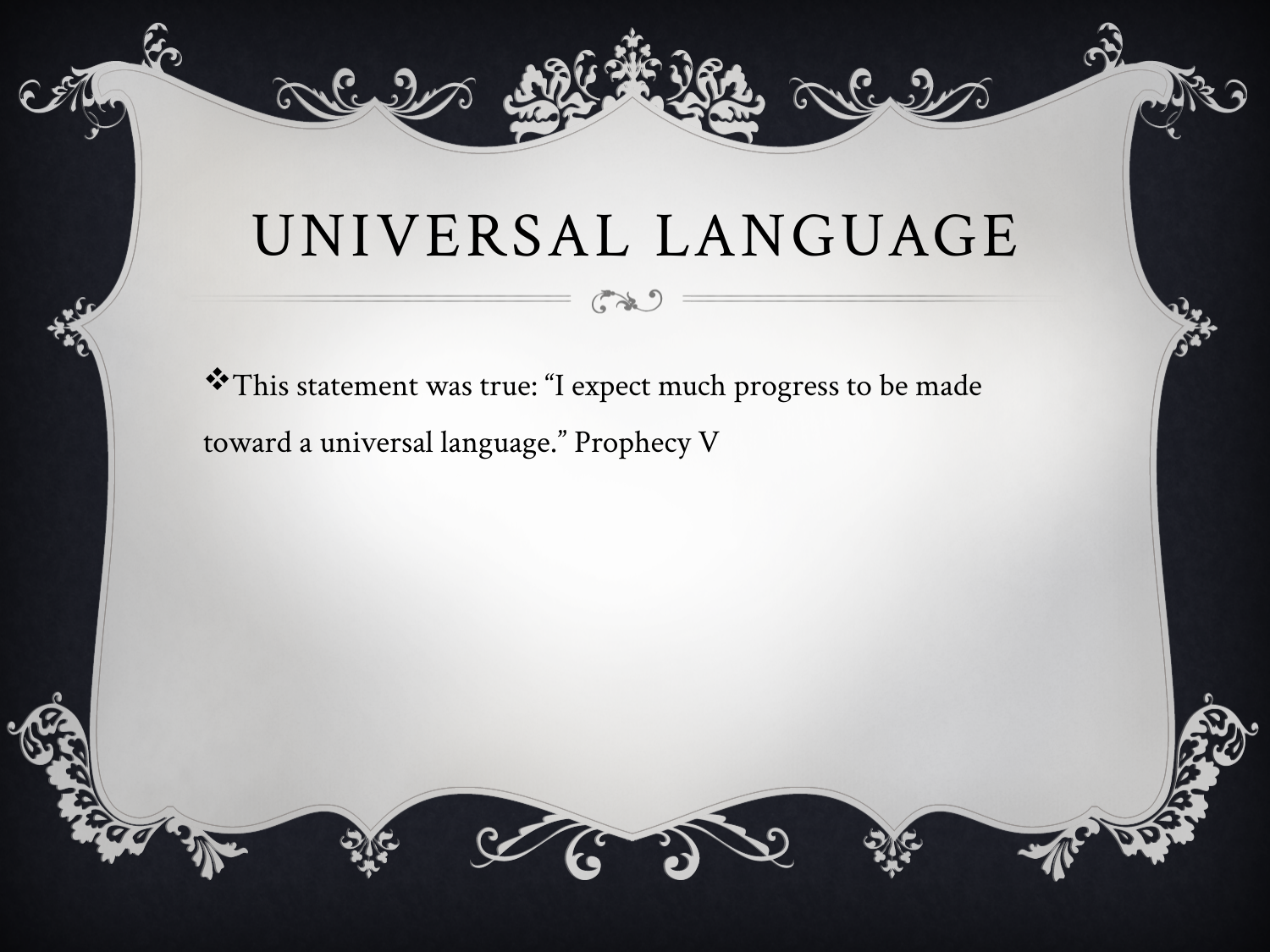

# Universal Language
This statement was true: “I expect much progress to be made toward a universal language.” Prophecy V